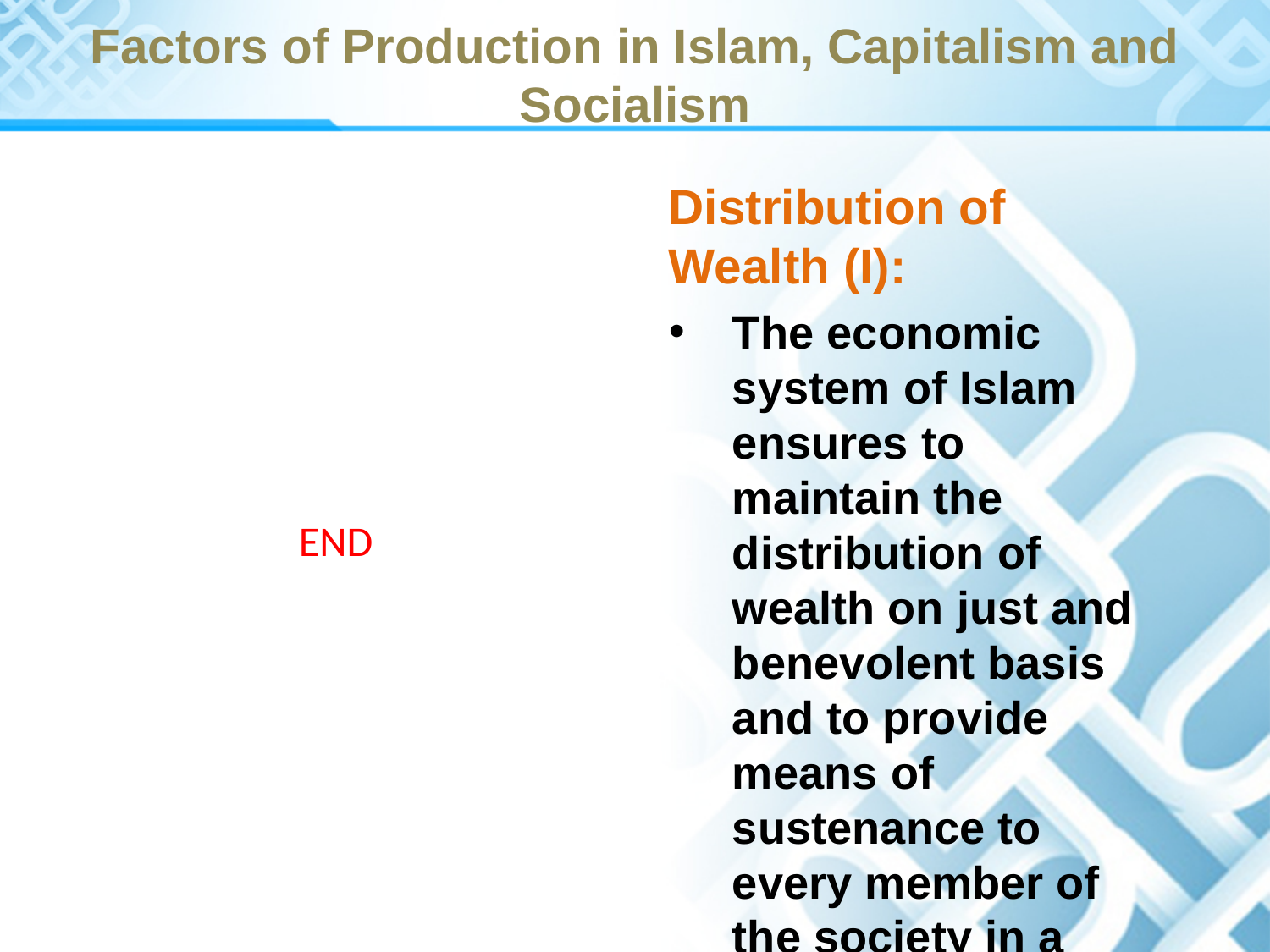

Factors of Production in Islam, Capitalism and Socialism
Distribution of Wealth (I):
The economic system of Islam ensures to maintain the distribution of wealth on just and benevolent basis and to provide means of sustenance to every member of the society in a dignified manner.
END